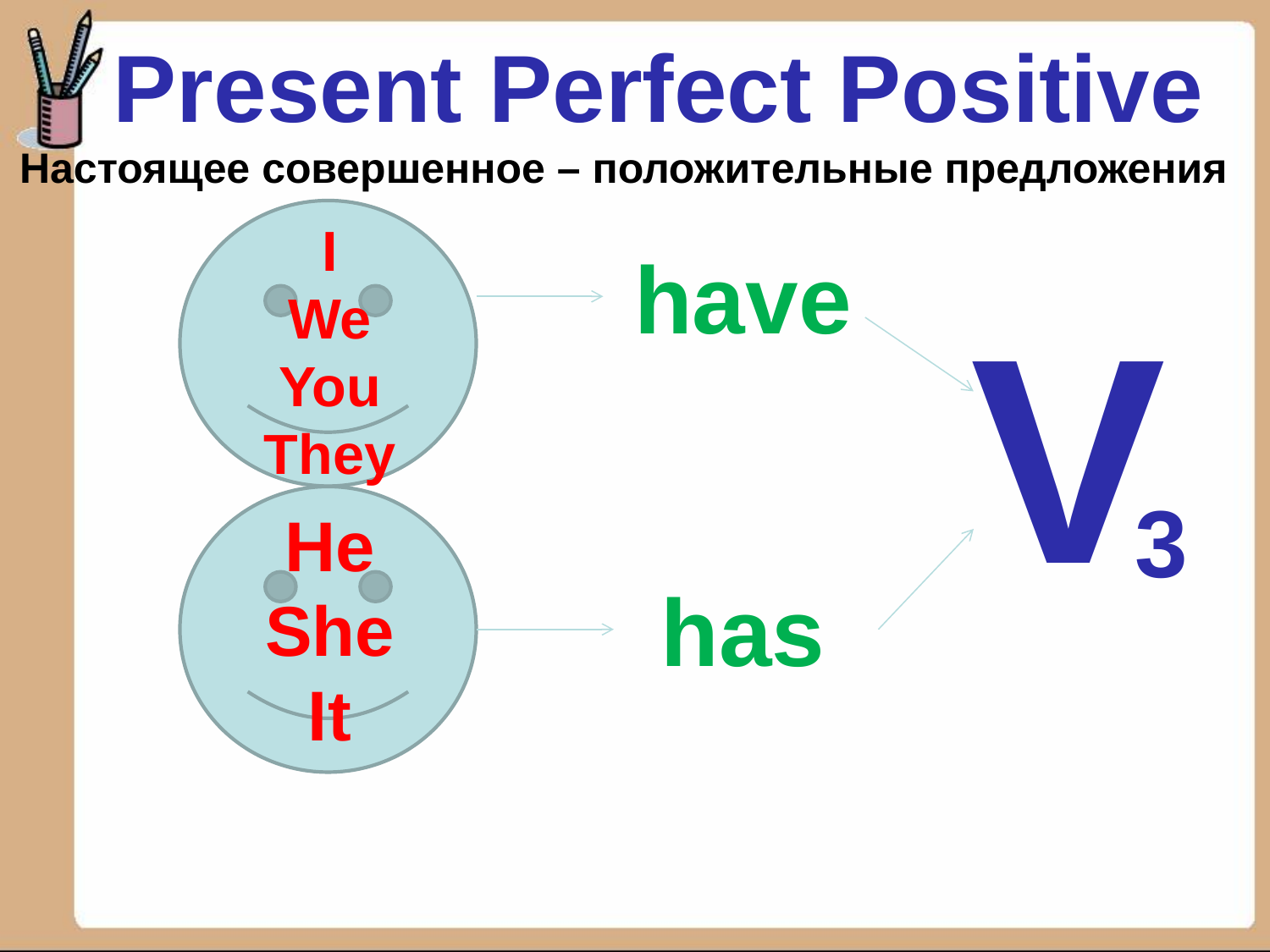

Present Perfect Positive
Настоящее совершенное – положительные предложения

I
We
You
They
have
V
3

He
She
It
has